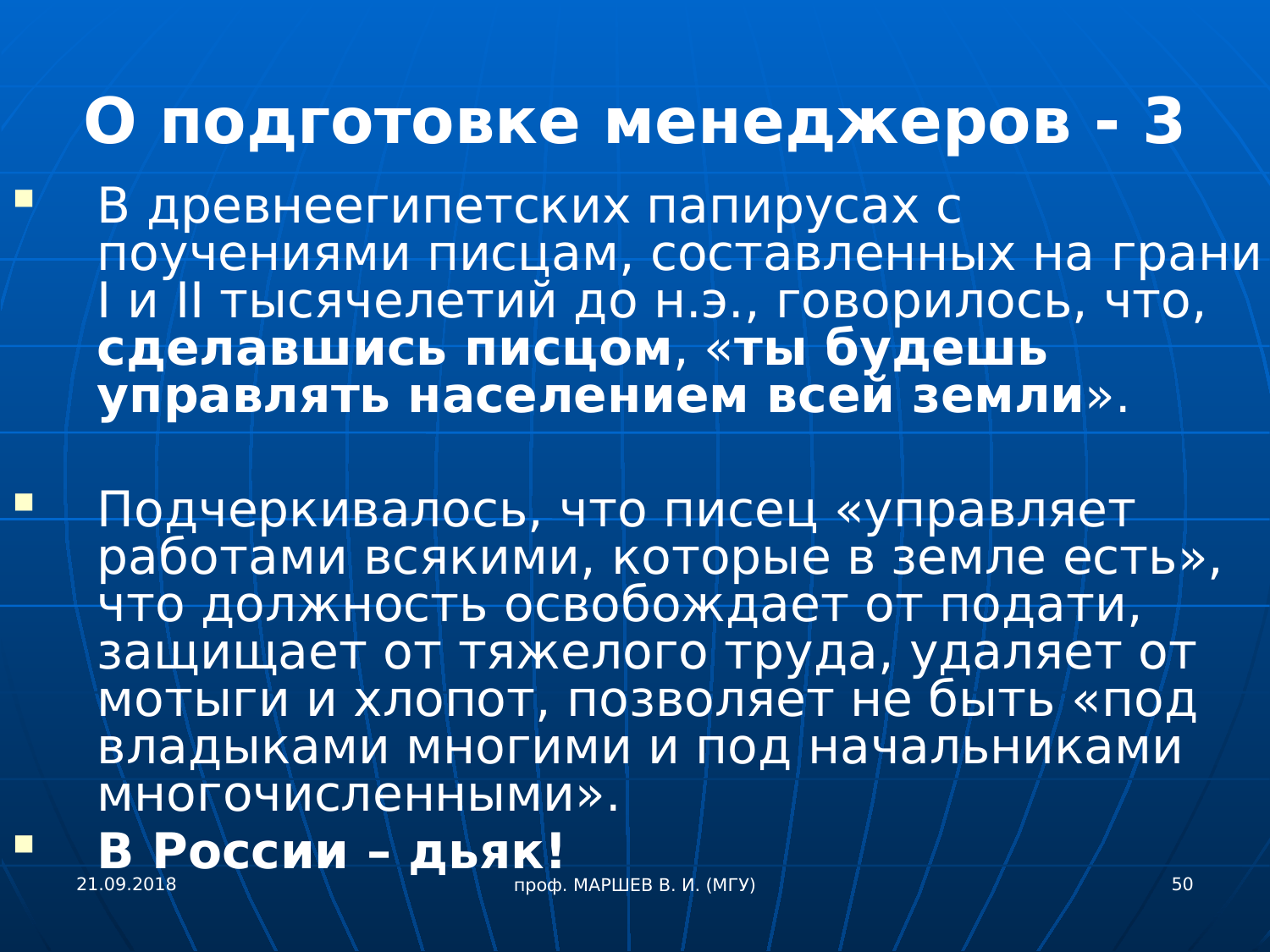

# О подготовке менеджеров - 3
В древнеегипетских папирусах с поучениями писцам, составленных на грани I и II тысячелетий до н.э., говорилось, что, сделавшись писцом, «ты будешь управлять населением всей земли».

Подчеркивалось, что писец «управляет работами всякими, которые в земле есть», что должность освобождает от подати, защищает от тяжелого труда, удаляет от мотыги и хлопот, позволяет не быть «под владыками многими и под начальниками многочисленными».
В России – дьяк!
21.09.2018
50
проф. МАРШЕВ В. И. (МГУ)